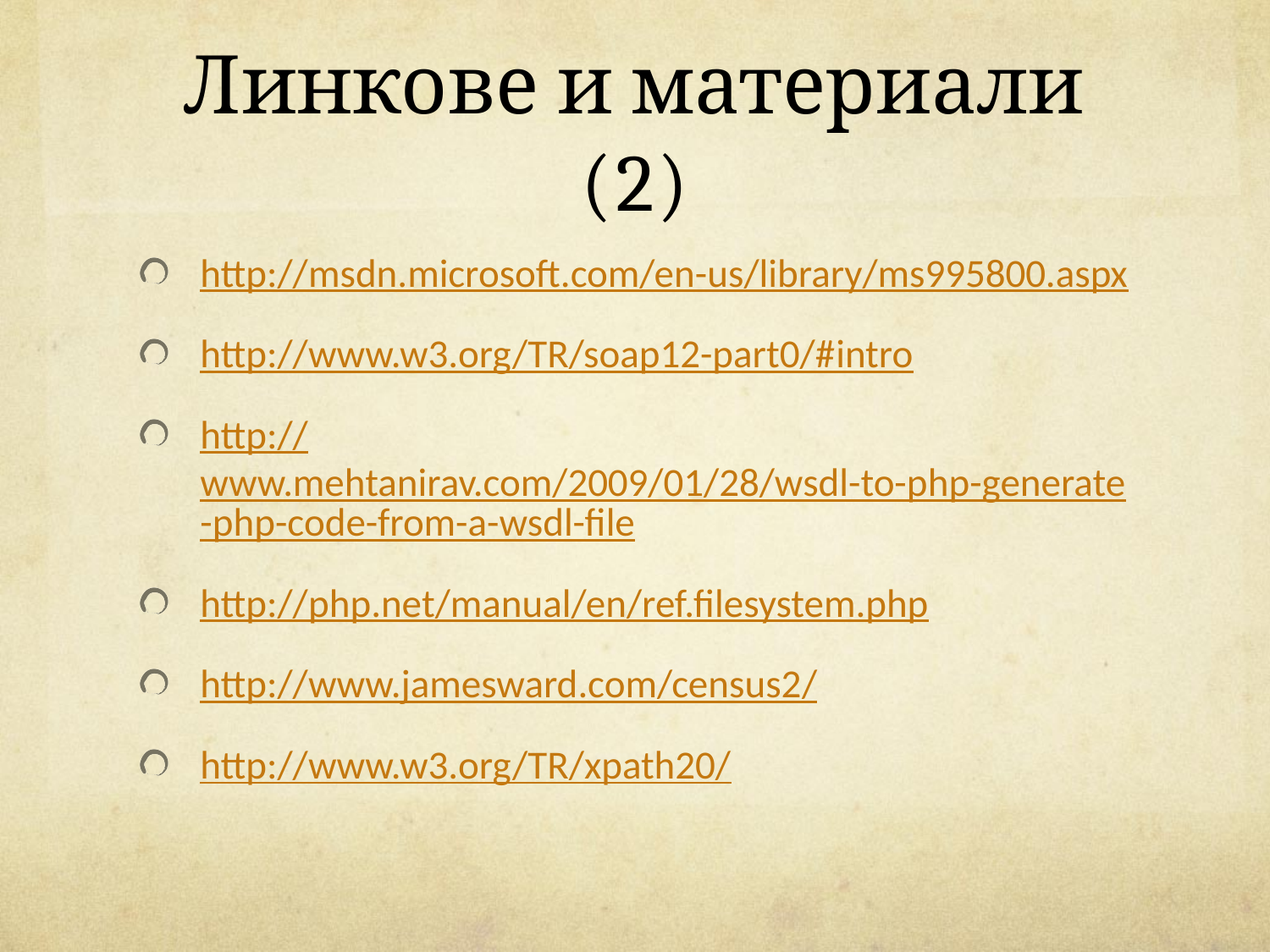

# Линкове и материали (2)
http://msdn.microsoft.com/en-us/library/ms995800.aspx
http://www.w3.org/TR/soap12-part0/#intro
http://www.mehtanirav.com/2009/01/28/wsdl-to-php-generate-php-code-from-a-wsdl-file
http://php.net/manual/en/ref.filesystem.php
http://www.jamesward.com/census2/
http://www.w3.org/TR/xpath20/